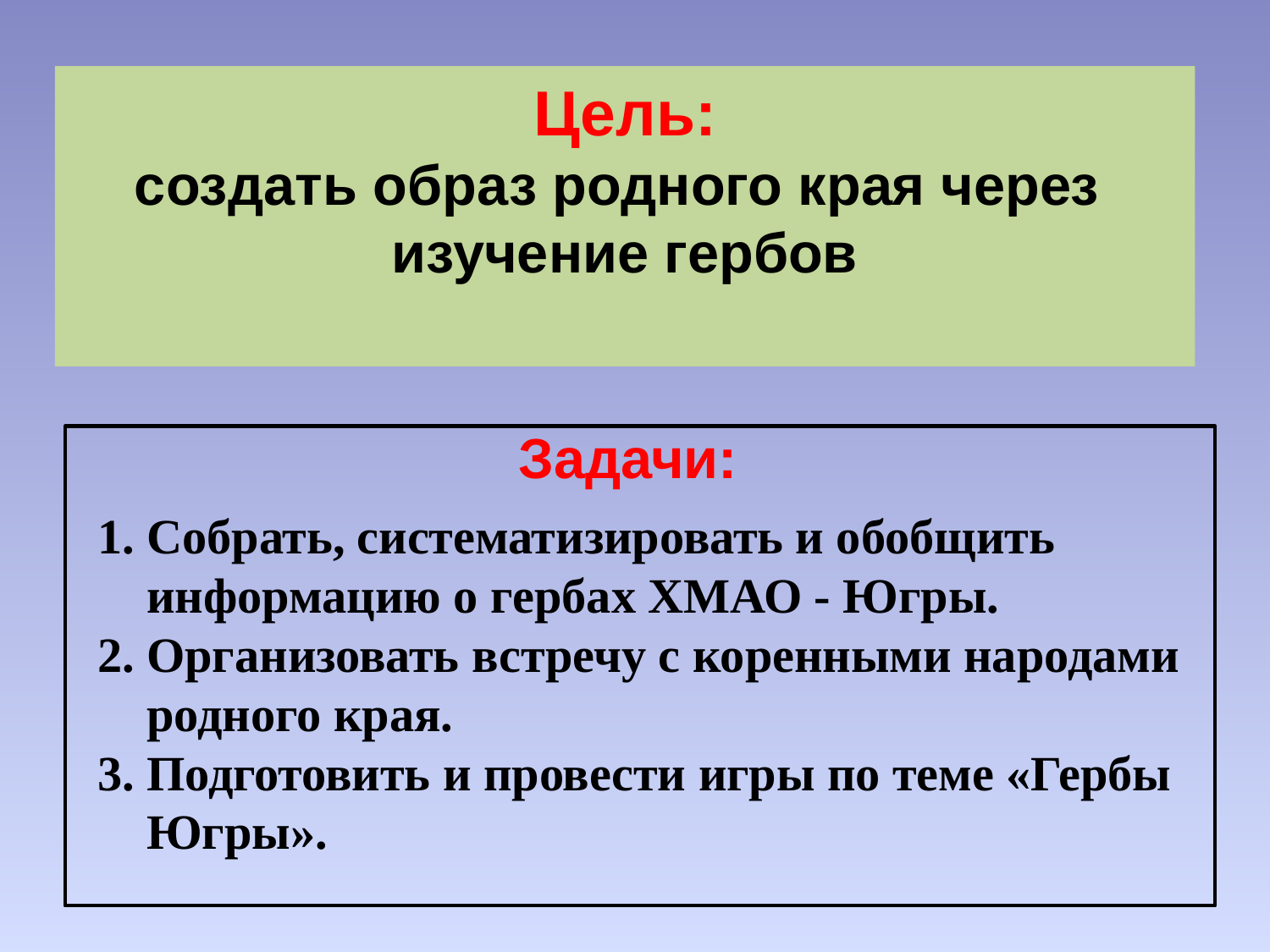

Цель:
создать образ родного края через
изучение гербов

Задачи:

1. Собрать, систематизировать и обобщить
    информацию о гербах ХМАО - Югры.
2. Организовать встречу с коренными народами
    родного края.
3. Подготовить и провести игры по теме «Гербы
    Югры».